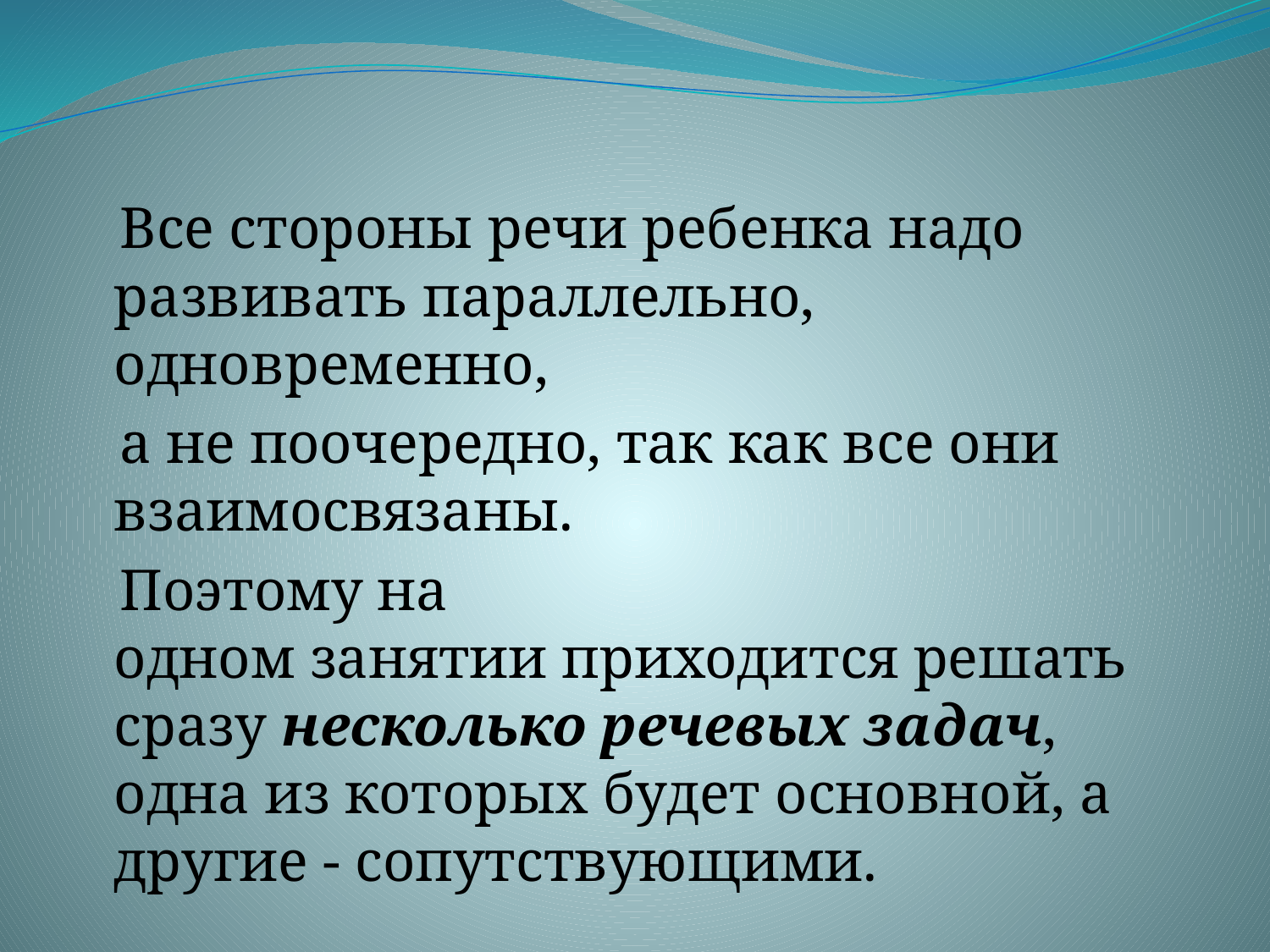

#
   Все стороны речи ребенка надо развивать параллельно, одновременно,
   а не поочередно, так как все они взаимосвязаны.
   Поэтому на одном занятии приходится решать сразу несколько речевых задач, одна из которых будет основной, а другие - сопутствующими.